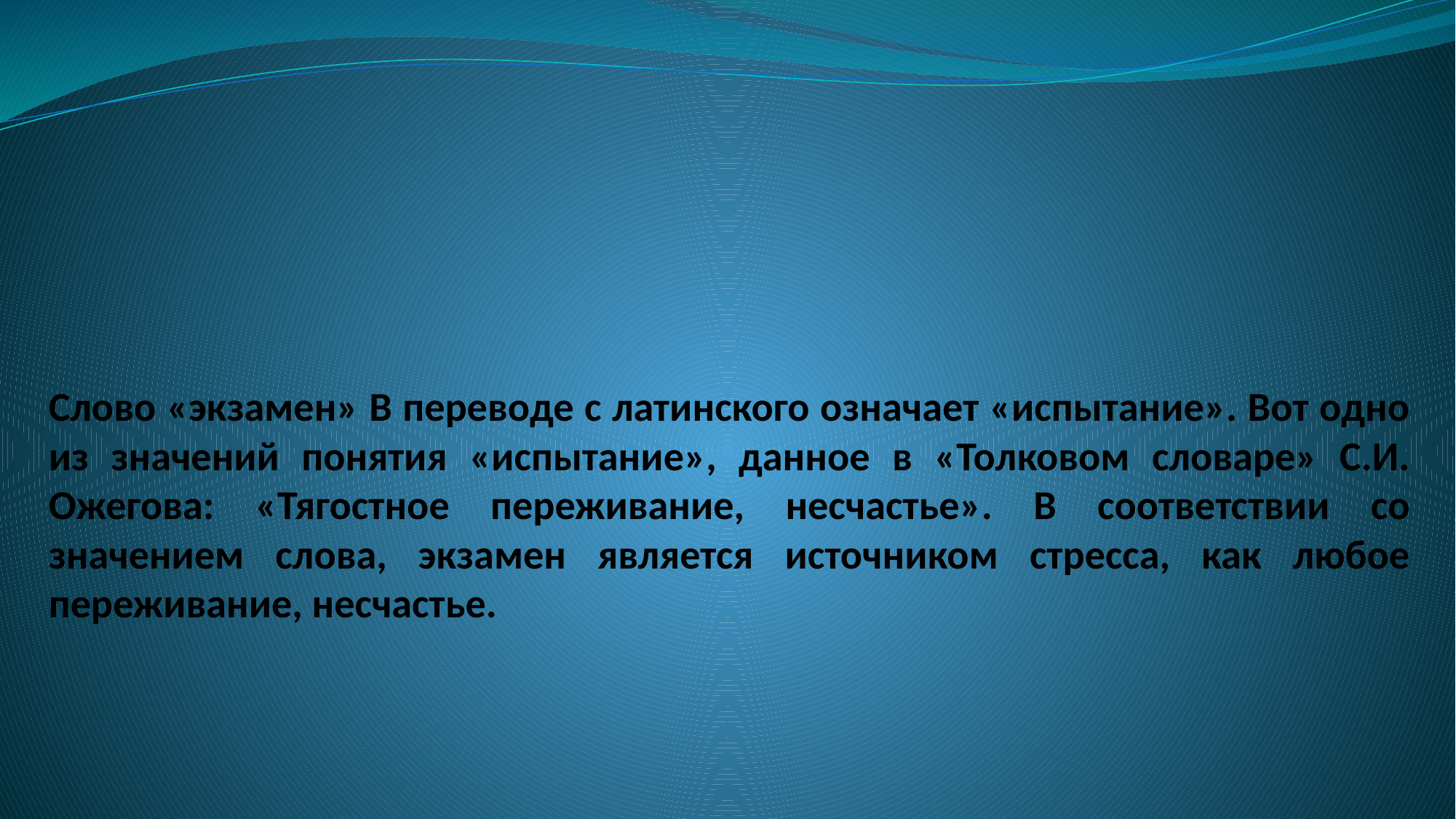

# Слово «экзамен» В переводе с латинского означает «испытание». Вот одно из значений понятия «испытание», данное в «Толковом словаре» С.И. Ожегова: «Тягостное переживание, несчастье». В соответствии со значением слова, экзамен является источником стресса, как любое переживание, несчастье.